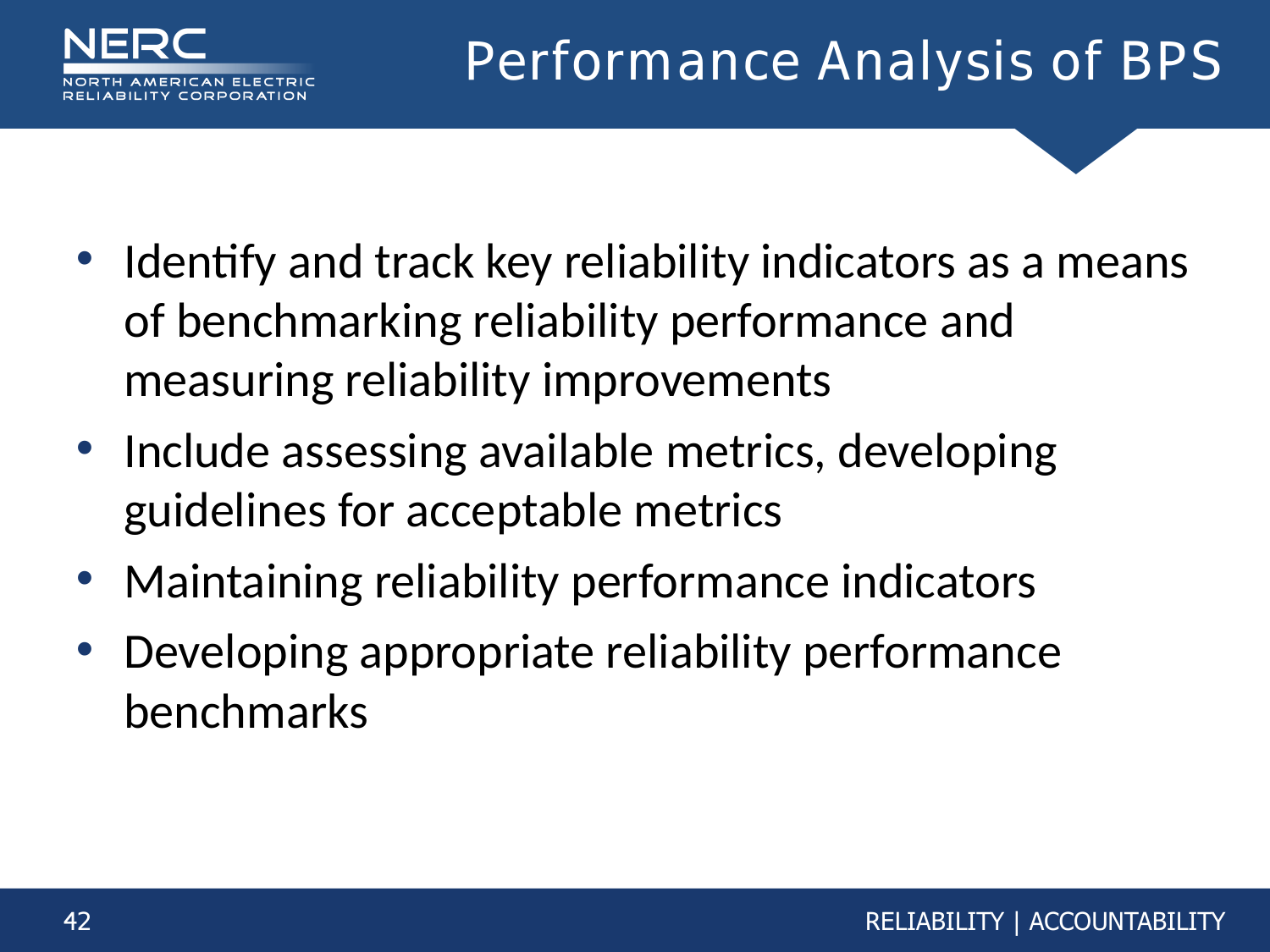

# Performance Analysis of BPS
Identify and track key reliability indicators as a means of benchmarking reliability performance and measuring reliability improvements
Include assessing available metrics, developing guidelines for acceptable metrics
Maintaining reliability performance indicators
Developing appropriate reliability performance benchmarks